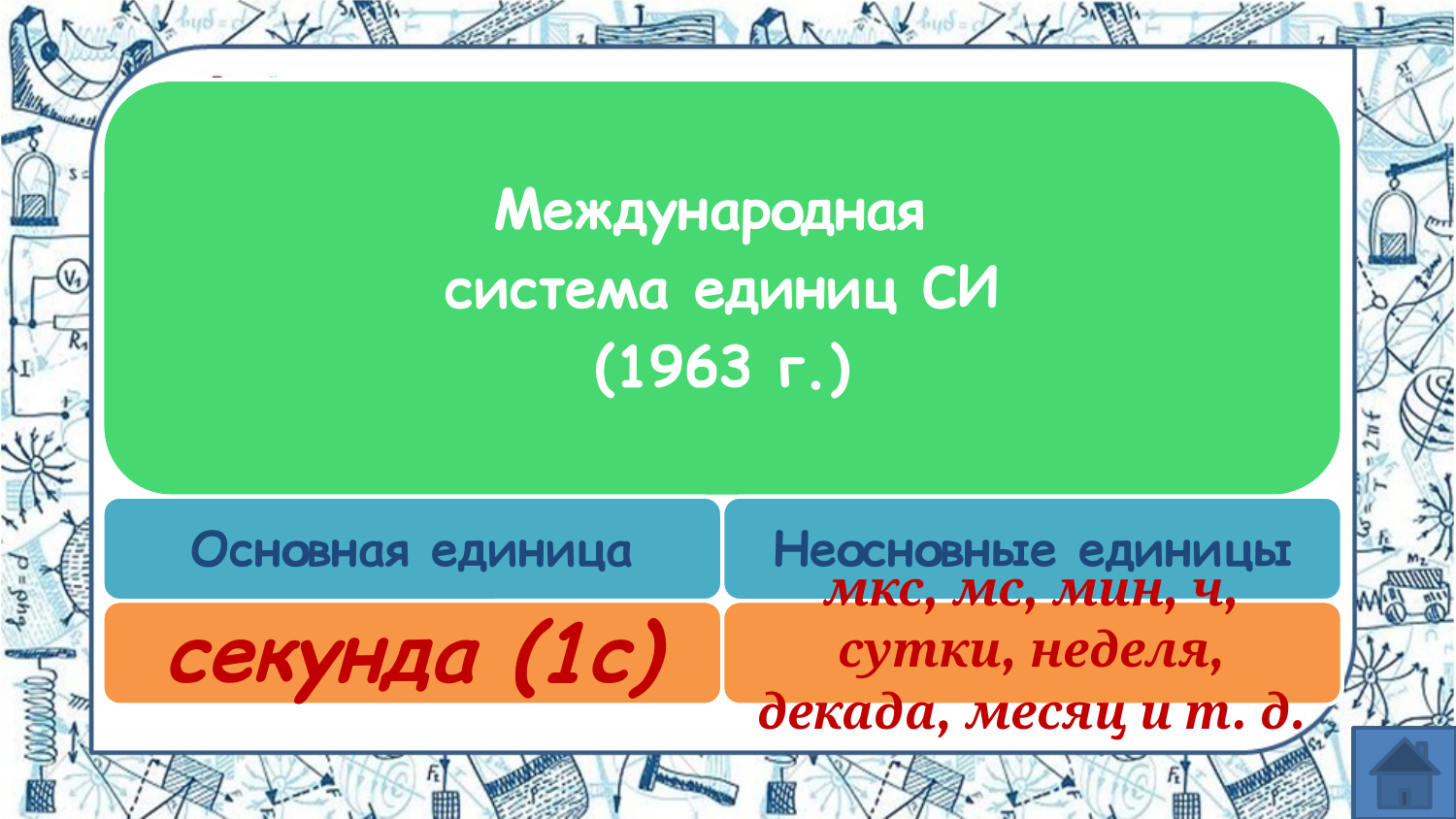

Международная
система единиц СИ
(1963 г.)
Основная единица
Неосновные единицы
мкс, мс, мин, ч, сутки, неделя, декада, месяц и т. д.
секунда (1с)